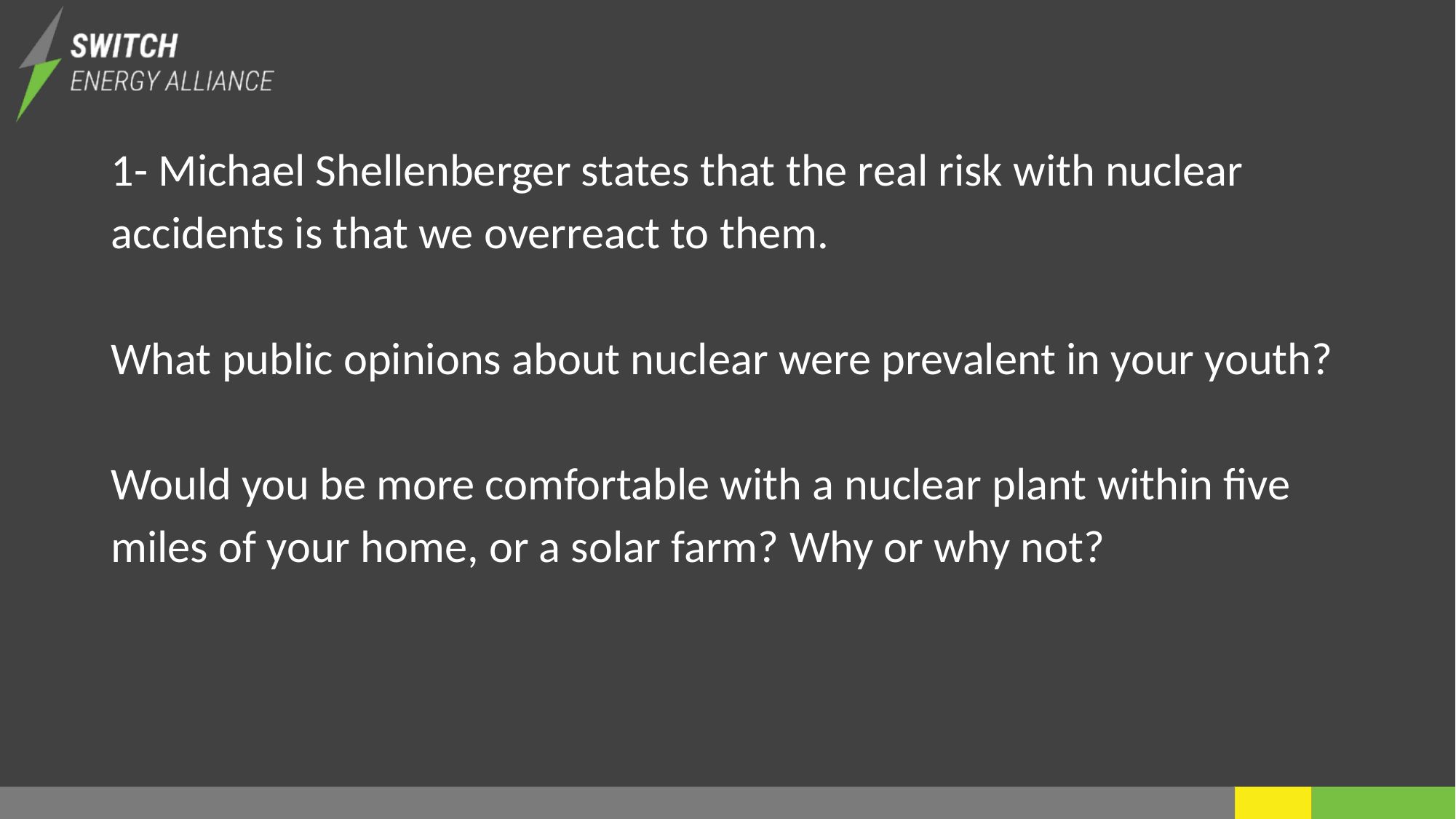

1- Michael Shellenberger states that the real risk with nuclear accidents is that we overreact to them.

What public opinions about nuclear were prevalent in your youth?

Would you be more comfortable with a nuclear plant within five miles of your home, or a solar farm? Why or why not?